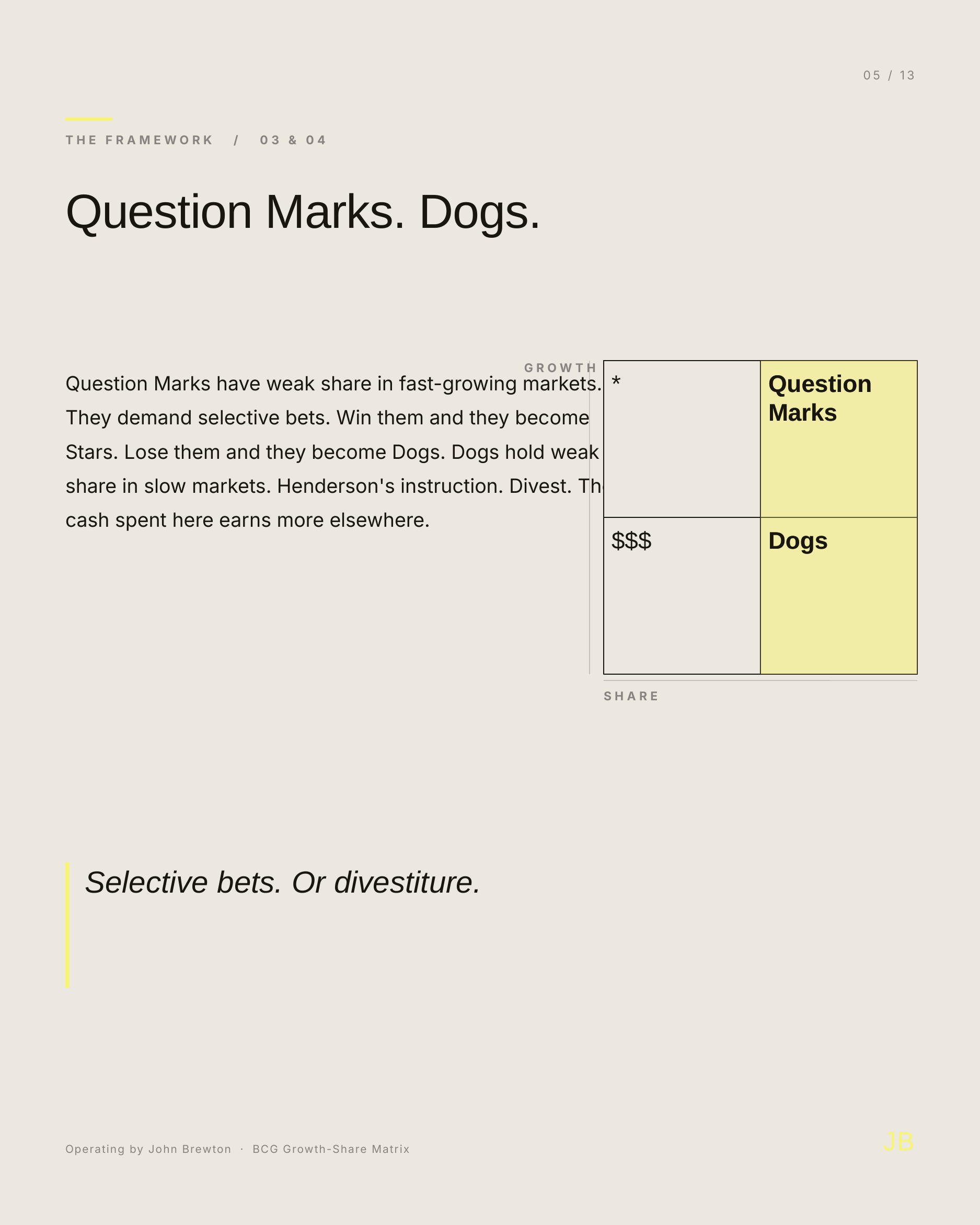

05 / 13

THE FRAMEWORK   /   03 & 04
Question Marks. Dogs.
Question Marks have weak share in fast-growing markets. They demand selective bets. Win them and they become Stars. Lose them and they become Dogs. Dogs hold weak share in slow markets. Henderson's instruction. Divest. The cash spent here earns more elsewhere.
GROWTH

*
*
Question
Marks
Question
Marks

$$$
$$$
Dogs
Dogs

SHARE

Selective bets. Or divestiture.
JB
Operating by John Brewton  ·  BCG Growth-Share Matrix